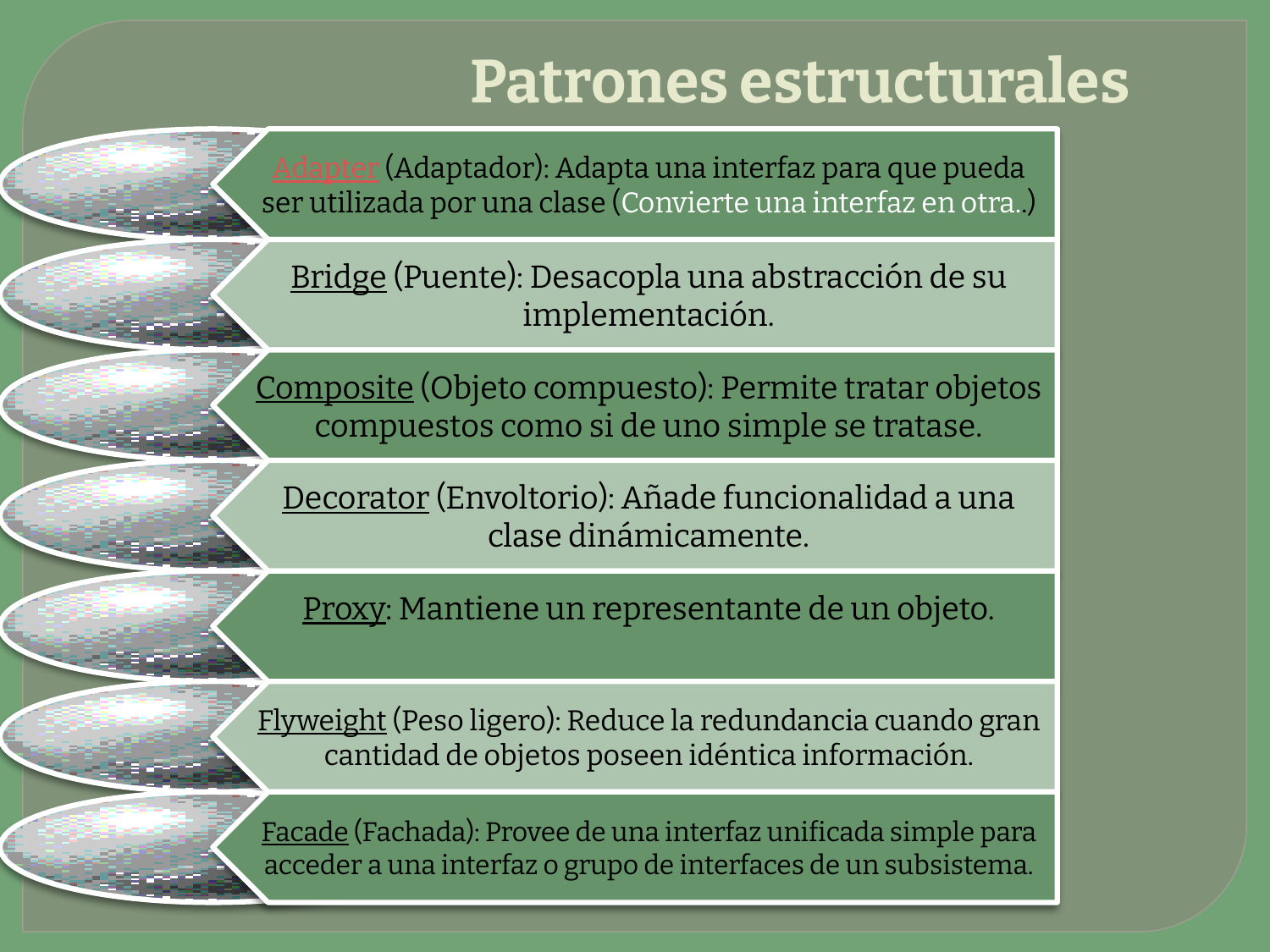

Patrones estructurales
Adapter (Adaptador): Adapta una interfaz para que pueda ser utilizada por una clase (Convierte una interfaz en otra..)
Bridge (Puente): Desacopla una abstracción de su implementación.
Composite (Objeto compuesto): Permite tratar objetos compuestos como si de uno simple se tratase.
Decorator (Envoltorio): Añade funcionalidad a una clase dinámicamente.
Facade (Fachada): Provee de una interfaz unificada simple para acceder a una interfaz o grupo de interfaces de un subsistema.
Proxy: Mantiene un representante de un objeto.
Flyweight (Peso ligero): Reduce la redundancia cuando gran cantidad de objetos poseen idéntica información.